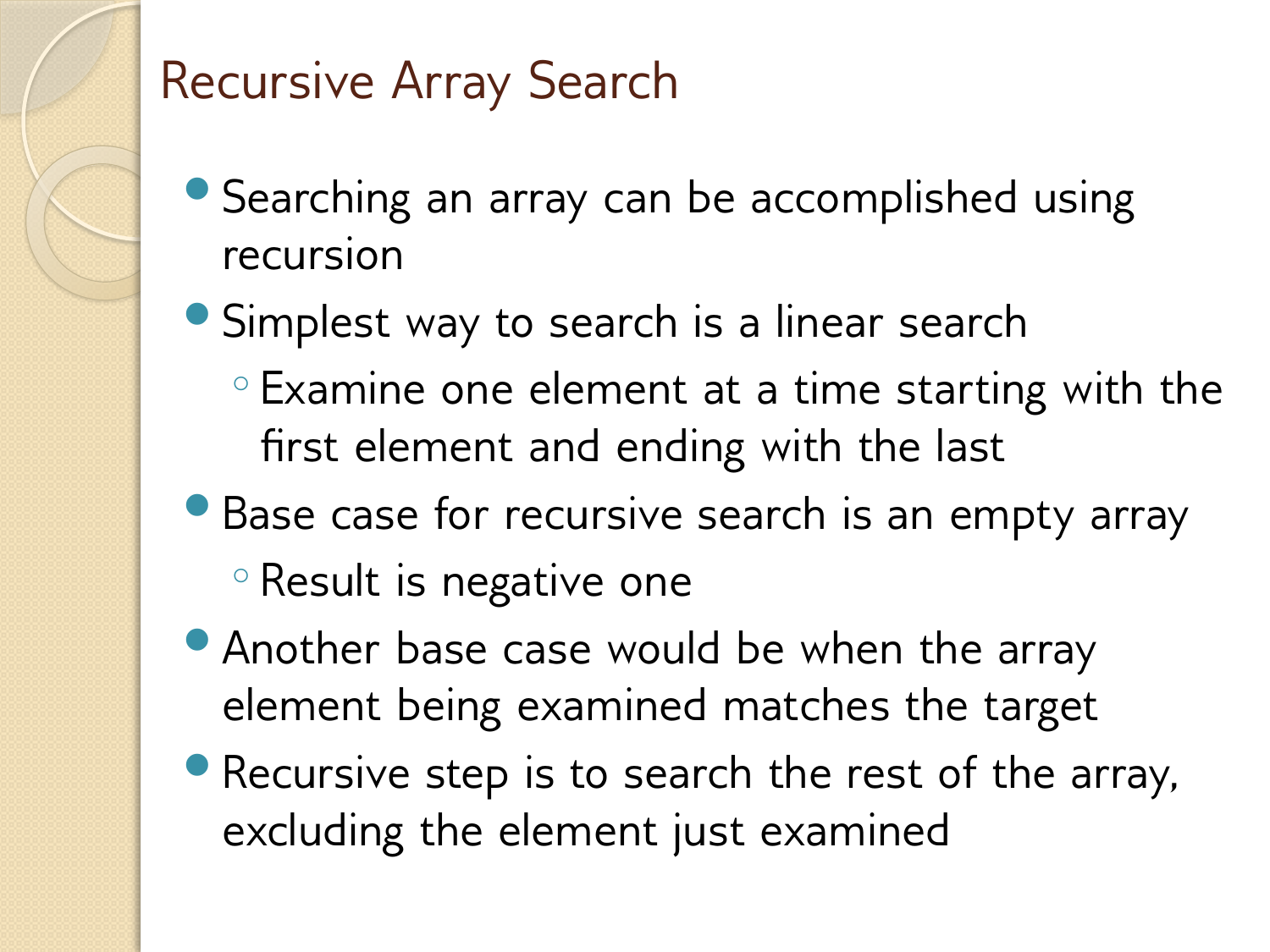

# Recursive Array Search
Searching an array can be accomplished using recursion
Simplest way to search is a linear search
Examine one element at a time starting with the first element and ending with the last
Base case for recursive search is an empty array
Result is negative one
Another base case would be when the array element being examined matches the target
Recursive step is to search the rest of the array, excluding the element just examined